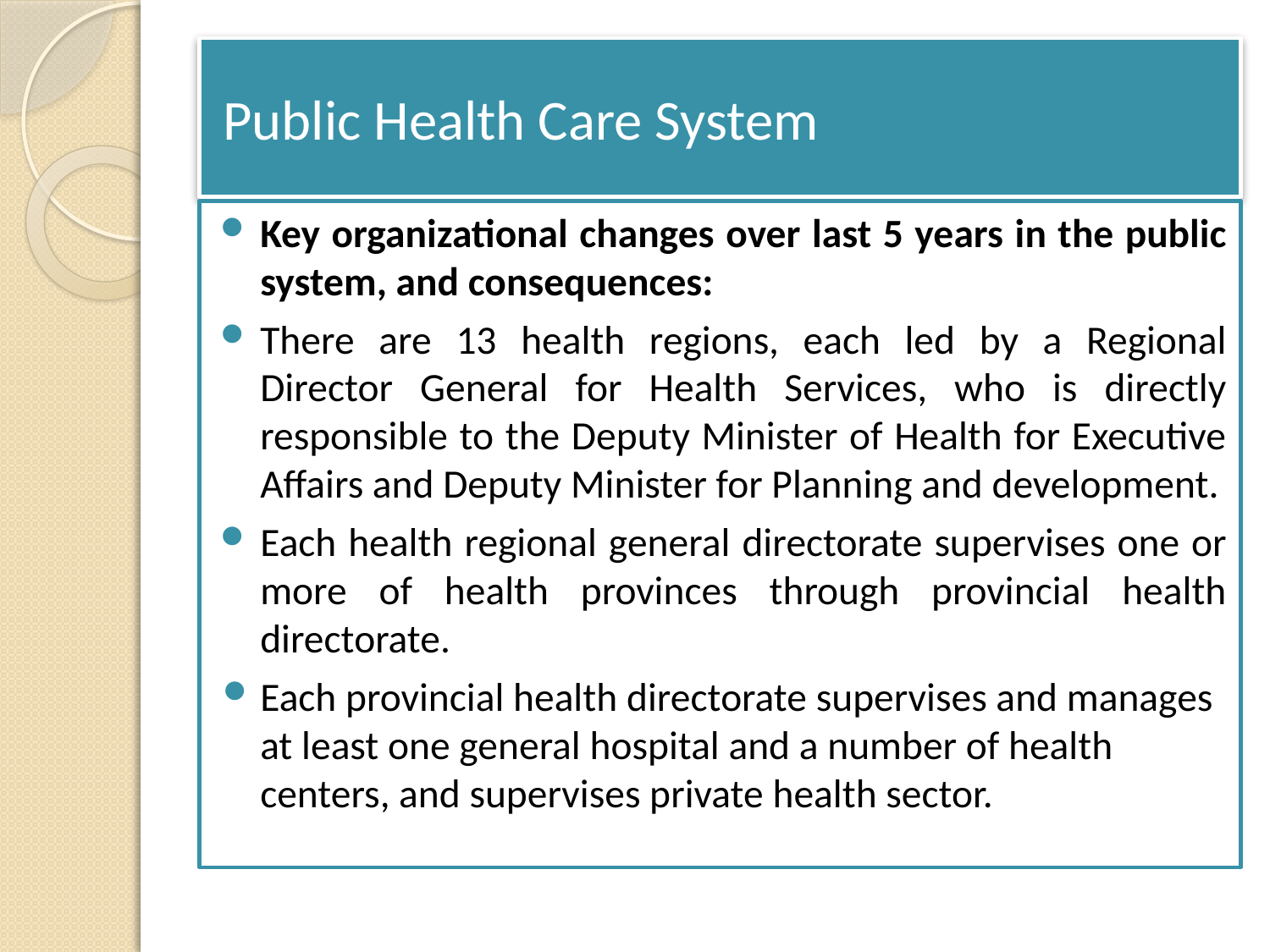

# Public Health Care System
Key organizational changes over last 5 years in the public system, and consequences:
There are 13 health regions, each led by a Regional Director General for Health Services, who is directly responsible to the Deputy Minister of Health for Executive Affairs and Deputy Minister for Planning and development.
Each health regional general directorate supervises one or more of health provinces through provincial health directorate.
Each provincial health directorate supervises and manages at least one general hospital and a number of health centers, and supervises private health sector.